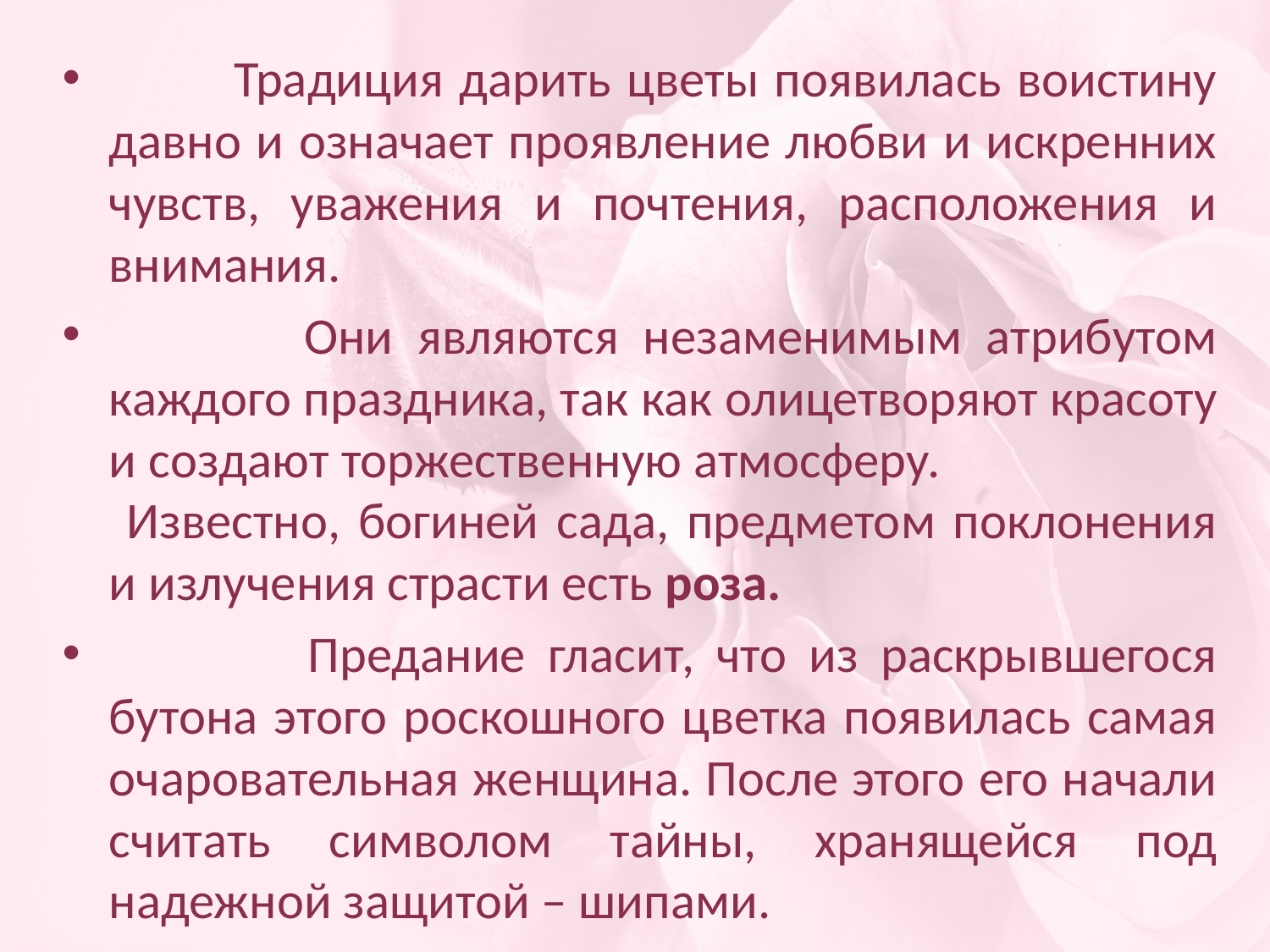

#
        Традиция дарить цветы появилась воистину давно и означает проявление любви и искренних чувств, уважения и почтения, расположения и внимания.
        Они являются незаменимым атрибутом каждого праздника, так как олицетворяют красоту и создают торжественную атмосферу.                         Известно, богиней сада, предметом поклонения и излучения страсти есть роза.
         Предание гласит, что из раскрывшегося бутона этого роскошного цветка появилась самая очаровательная женщина. После этого его начали считать символом тайны, хранящейся под надежной защитой – шипами.